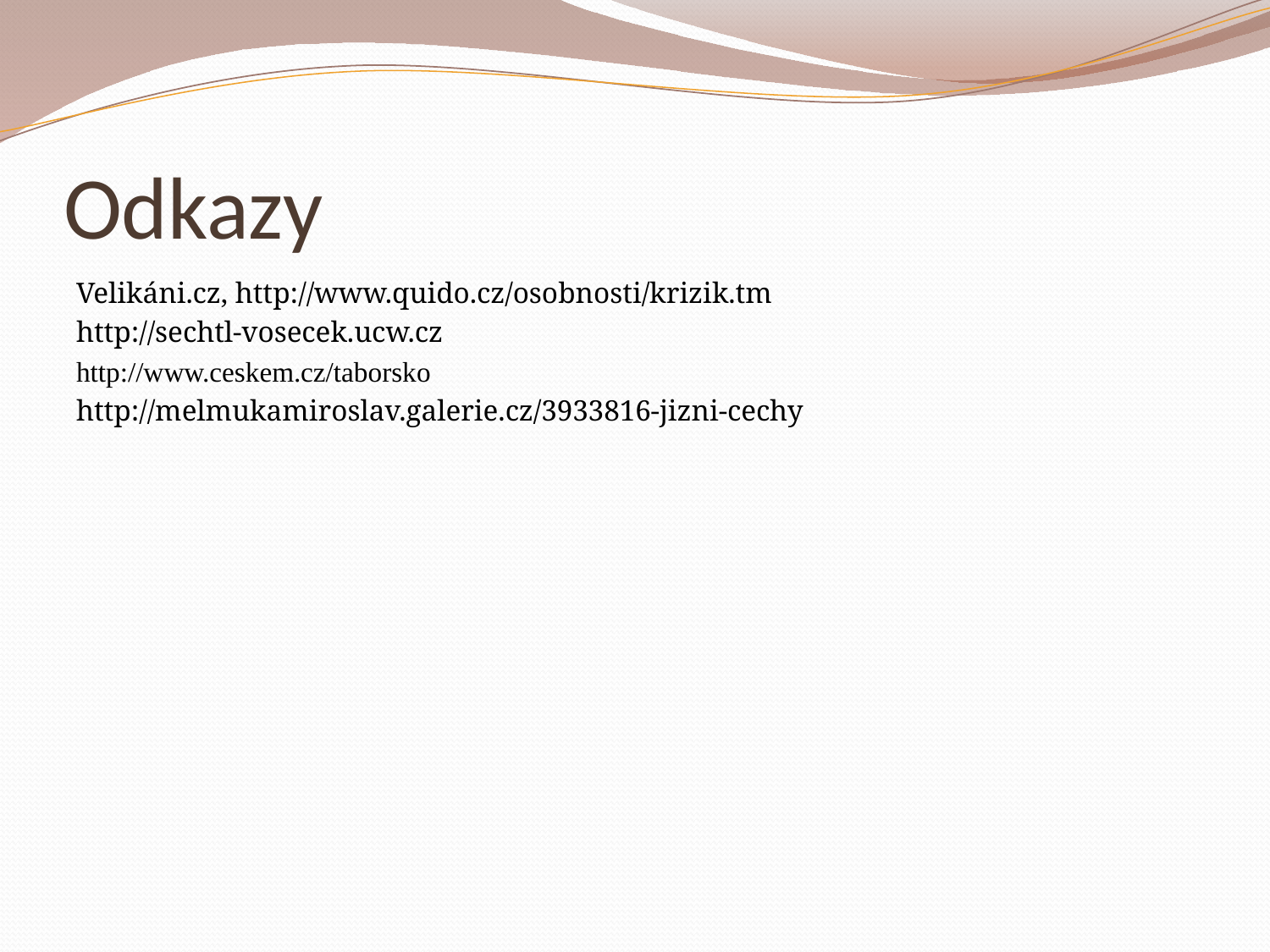

# Odkazy
Velikáni.cz, http://www.quido.cz/osobnosti/krizik.tm
http://sechtl-vosecek.ucw.cz
http://www.ceskem.cz/taborsko
http://melmukamiroslav.galerie.cz/3933816-jizni-cechy